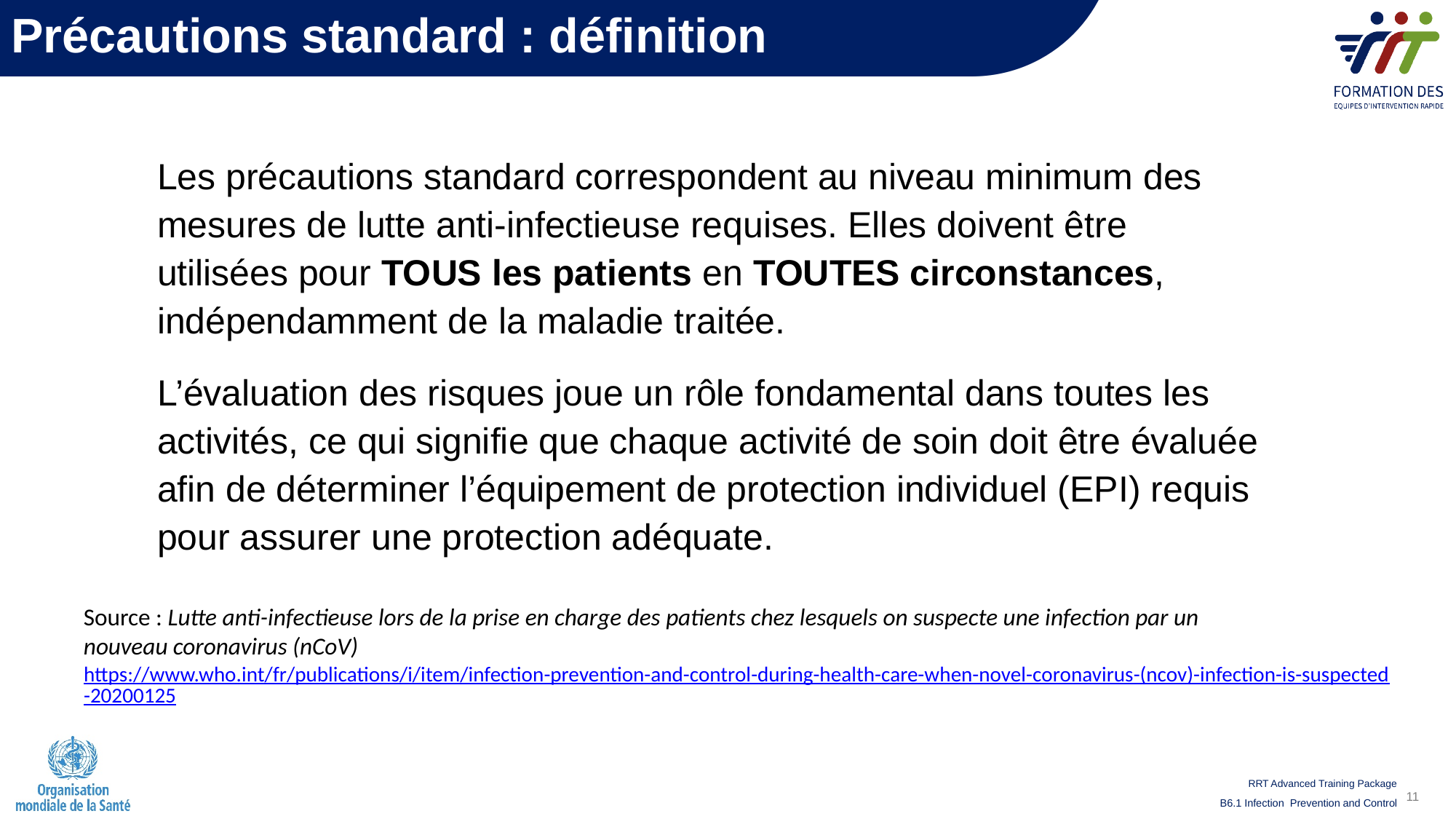

Précautions standard : définition
Que sont les précautions standard ?
Les précautions standard correspondent au niveau minimum des mesures de lutte anti-infectieuse requises. Elles doivent être utilisées pour TOUS les patients en TOUTES circonstances, indépendamment de la maladie traitée.
L’évaluation des risques joue un rôle fondamental dans toutes les activités, ce qui signifie que chaque activité de soin doit être évaluée afin de déterminer l’équipement de protection individuel (EPI) requis pour assurer une protection adéquate.
Source : Lutte anti-infectieuse lors de la prise en charge des patients chez lesquels on suspecte une infection par un nouveau coronavirus (nCoV)
https://www.who.int/fr/publications/i/item/infection-prevention-and-control-during-health-care-when-novel-coronavirus-(ncov)-infection-is-suspected-20200125